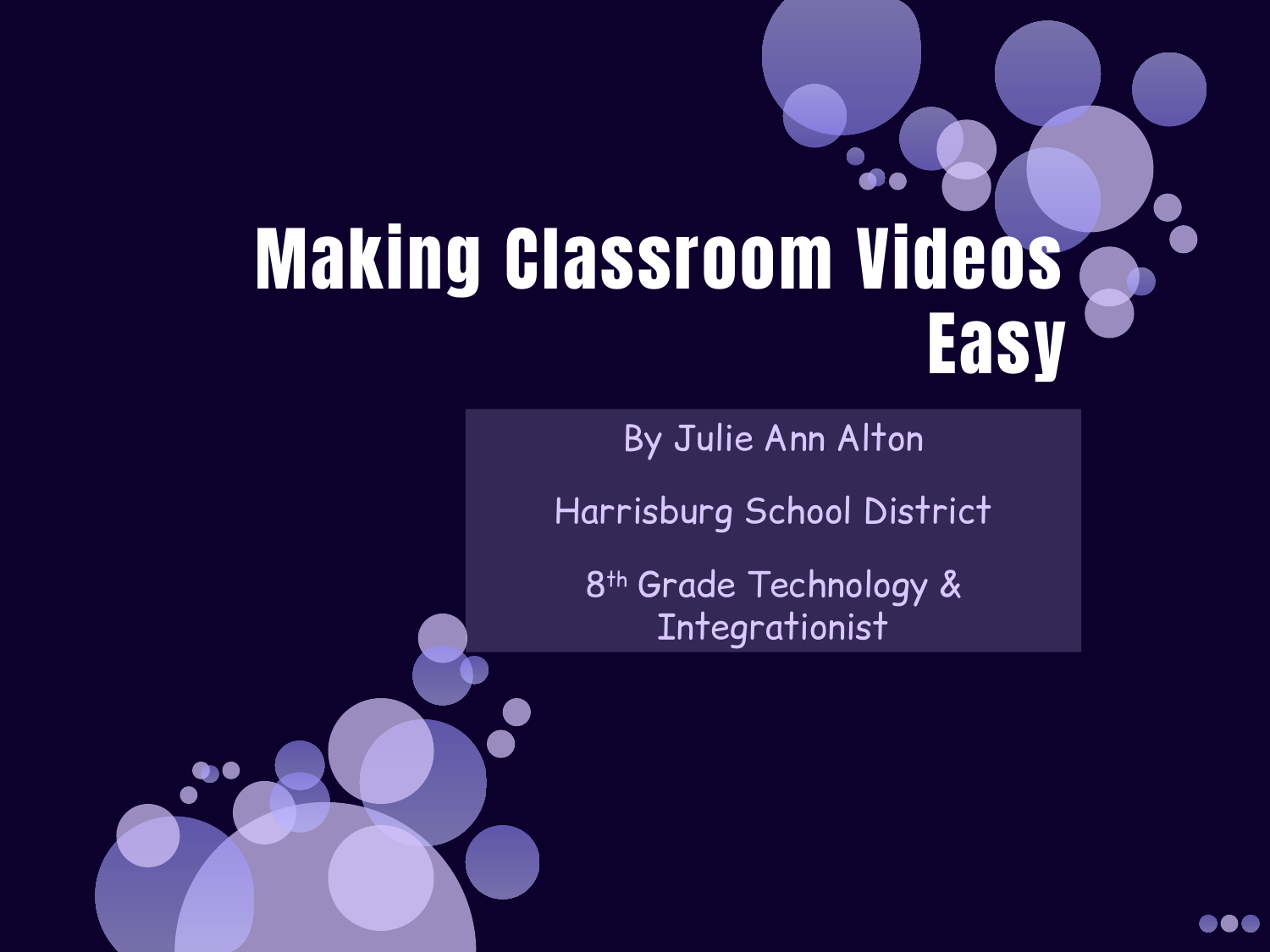

# Making Classroom Videos Easy
By Julie Ann Alton
Harrisburg School District
8th Grade Technology & Integrationist